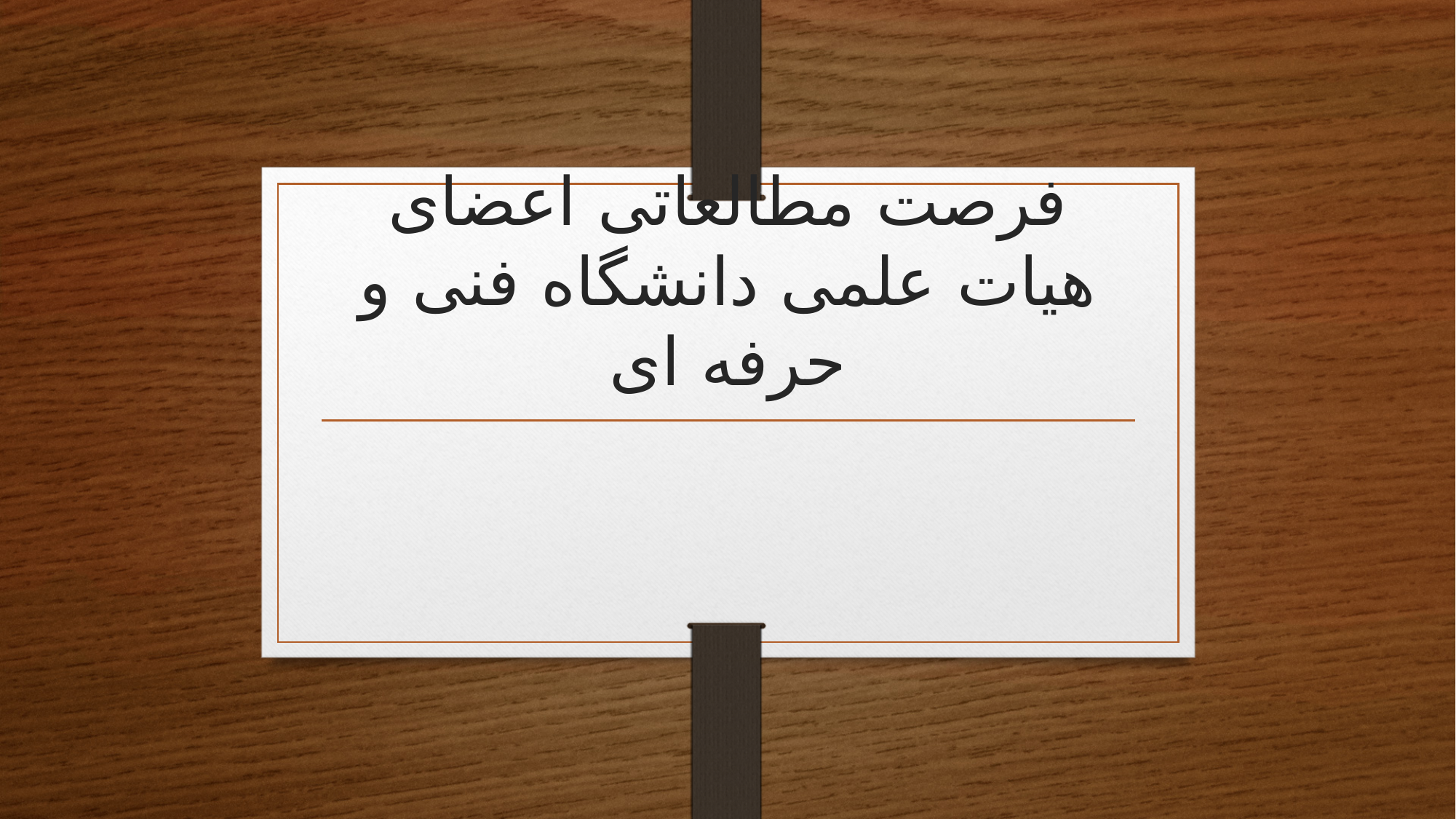

# فرصت مطالعاتی اعضای هیات علمی دانشگاه فنی و حرفه ای